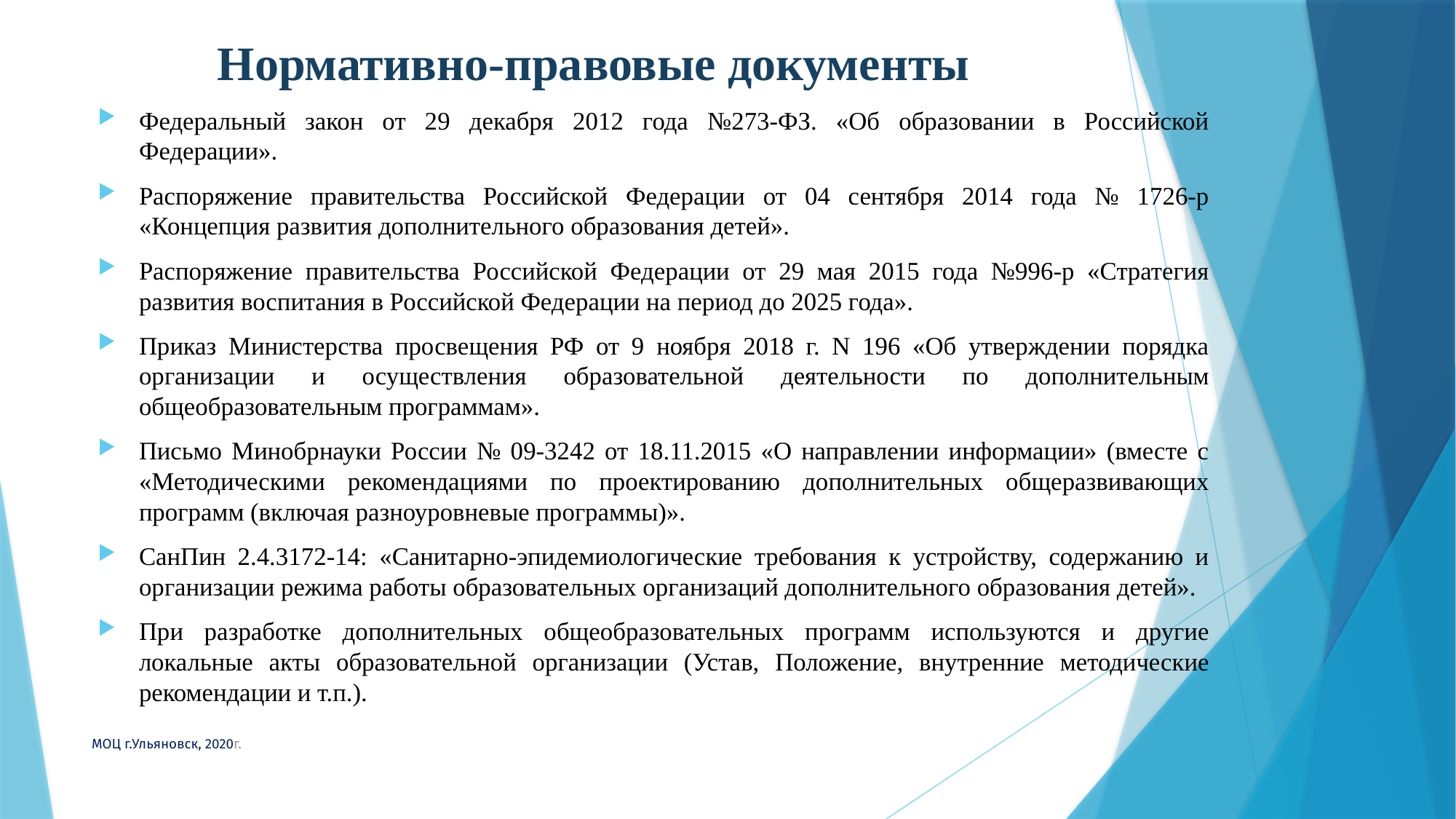

# Нормативно-правовые документы
Федеральный закон от 29 декабря 2012 года №273-ФЗ. «Об образовании в Российской Федерации».
Распоряжение правительства Российской Федерации от 04 сентября 2014 года № 1726-р «Концепция развития дополнительного образования детей».
Распоряжение правительства Российской Федерации от 29 мая 2015 года №996-р «Стратегия развития воспитания в Российской Федерации на период до 2025 года».
Приказ Министерства просвещения РФ от 9 ноября 2018 г. N 196 «Об утверждении порядка организации и осуществления образовательной деятельности по дополнительным общеобразовательным программам».
Письмо Минобрнауки России № 09-3242 от 18.11.2015 «О направлении информации» (вместе с «Методическими рекомендациями по проектированию дополнительных общеразвивающих программ (включая разноуровневые программы)».
СанПин 2.4.3172-14: «Санитарно-эпидемиологические требования к устройству, содержанию и организации режима работы образовательных организаций дополнительного образования детей».
При разработке дополнительных общеобразовательных программ используются и другие локальные акты образовательной организации (Устав, Положение, внутренние методические рекомендации и т.п.).

МОЦ г.Ульяновск, 2020г.